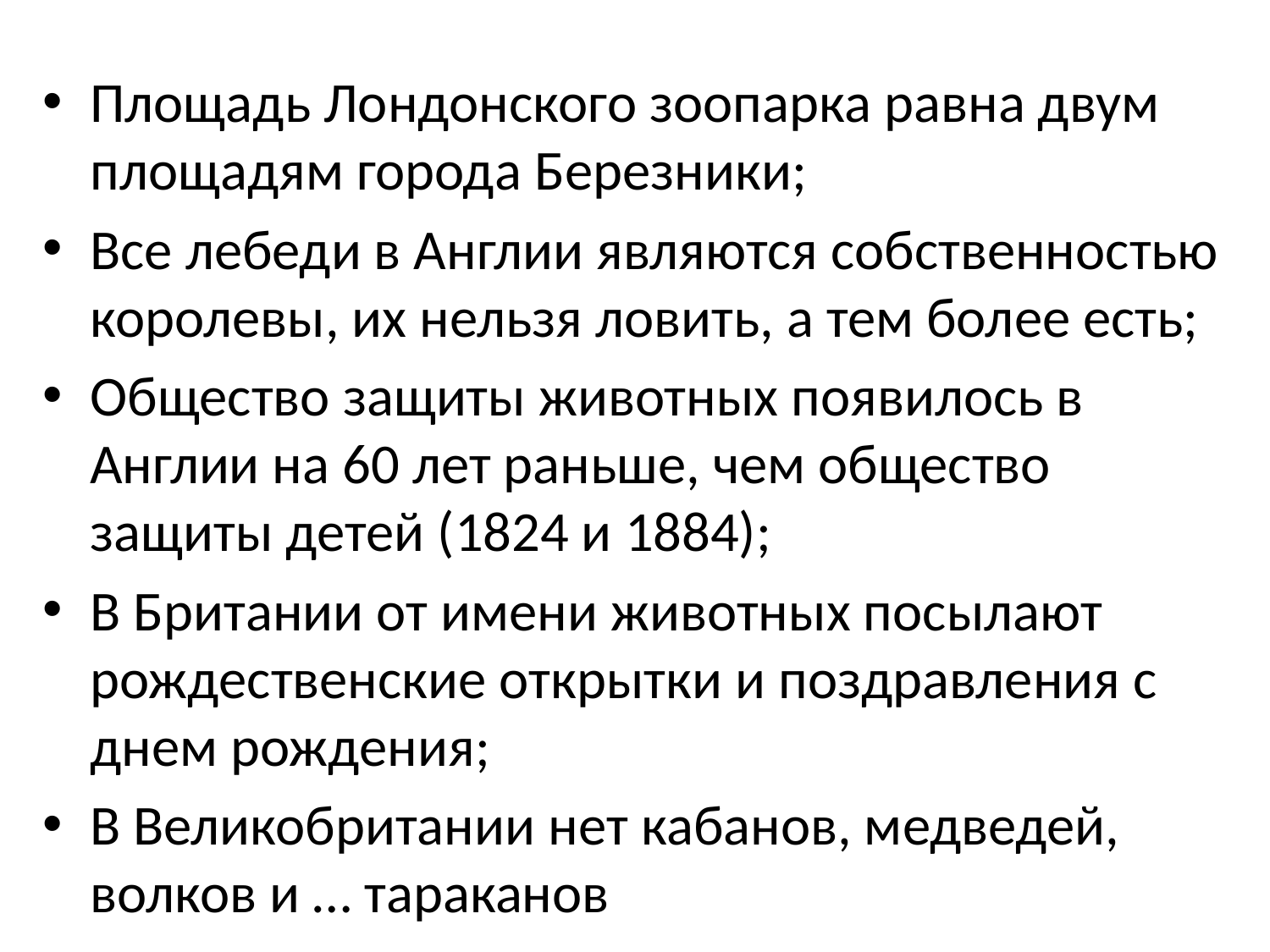

Площадь Лондонского зоопарка равна двум площадям города Березники;
Все лебеди в Англии являются собственностью королевы, их нельзя ловить, а тем более есть;
Общество защиты животных появилось в Англии на 60 лет раньше, чем общество защиты детей (1824 и 1884);
В Британии от имени животных посылают рождественские открытки и поздравления с днем рождения;
В Великобритании нет кабанов, медведей, волков и … тараканов